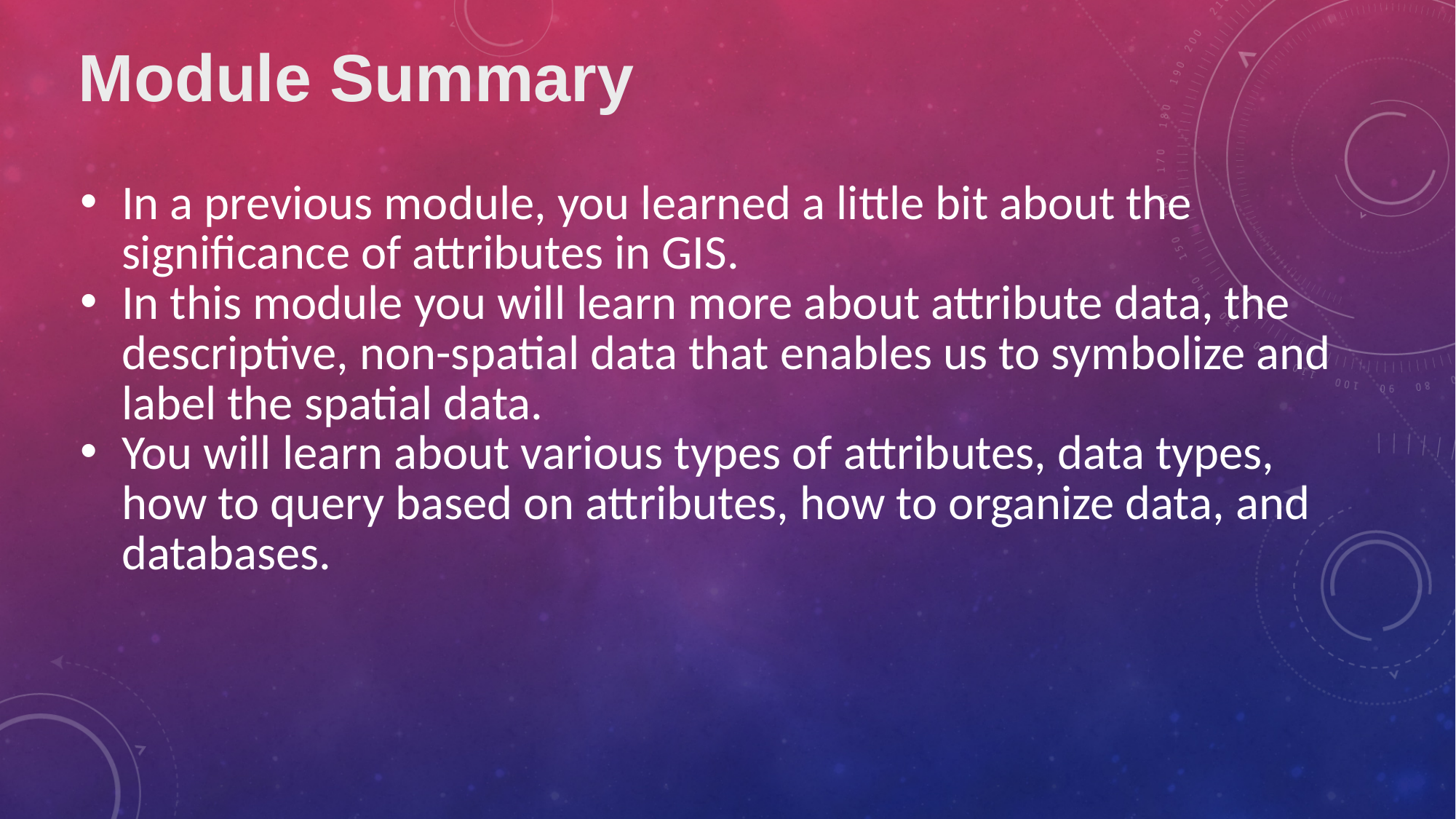

Module Summary
In a previous module, you learned a little bit about the significance of attributes in GIS.
In this module you will learn more about attribute data, the descriptive, non-spatial data that enables us to symbolize and label the spatial data.
You will learn about various types of attributes, data types, how to query based on attributes, how to organize data, and databases.